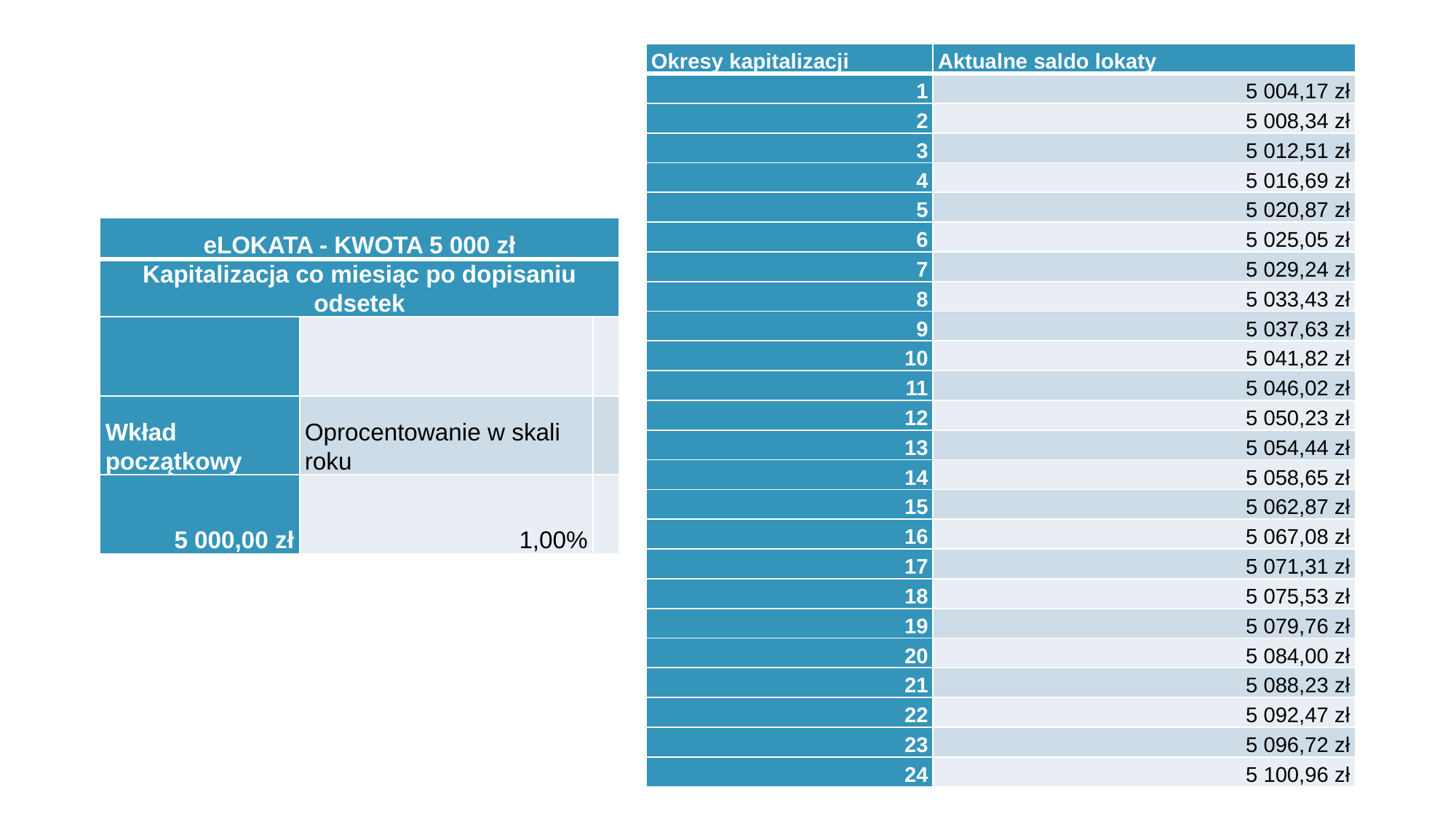

| Okresy kapitalizacji | Aktualne saldo lokaty |
| --- | --- |
| 1 | 5 004,17 zł |
| 2 | 5 008,34 zł |
| 3 | 5 012,51 zł |
| 4 | 5 016,69 zł |
| 5 | 5 020,87 zł |
| 6 | 5 025,05 zł |
| 7 | 5 029,24 zł |
| 8 | 5 033,43 zł |
| 9 | 5 037,63 zł |
| 10 | 5 041,82 zł |
| 11 | 5 046,02 zł |
| 12 | 5 050,23 zł |
| 13 | 5 054,44 zł |
| 14 | 5 058,65 zł |
| 15 | 5 062,87 zł |
| 16 | 5 067,08 zł |
| 17 | 5 071,31 zł |
| 18 | 5 075,53 zł |
| 19 | 5 079,76 zł |
| 20 | 5 084,00 zł |
| 21 | 5 088,23 zł |
| 22 | 5 092,47 zł |
| 23 | 5 096,72 zł |
| 24 | 5 100,96 zł |
#

| eLOKATA - KWOTA 5 000 zł |  |  |
| --- | --- | --- |
| Kapitalizacja co miesiąc po dopisaniu odsetek |  |  |
|  |  |  |
| Wkład początkowy | Oprocentowanie w skali roku |  |
| 5 000,00 zł | 1,00% |  |